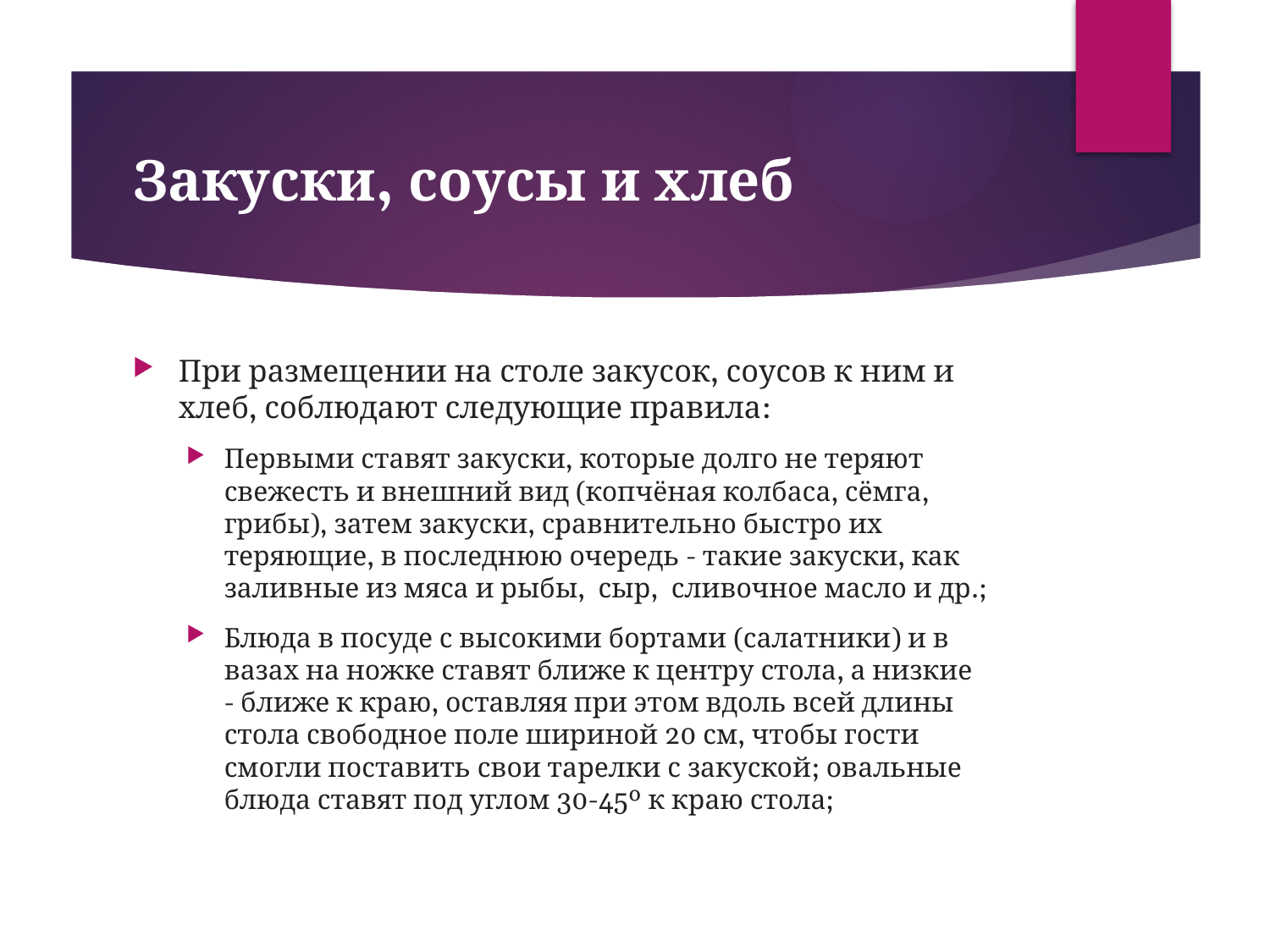

# Закуски, соусы и хлеб
При размещении на столе закусок, соусов к ним и хлеб, соблюдают следующие правила:
Первыми ставят закуски, которые долго не теряют свежесть и внешний вид (копчёная колбаса, сёмга, грибы), затем закуски, сравнительно быстро их теряющие, в последнюю очередь - такие закуски, как заливные из мяса и рыбы,  сыр,  сливочное масло и др.;
Блюда в посуде с высокими бортами (салатники) и в вазах на ножке ставят ближе к центру стола, а низкие - ближе к краю, оставляя при этом вдоль всей длины стола свободное поле шириной 20 см, чтобы гости смогли поставить свои тарелки с закуской; овальные блюда ставят под углом 30-45º к краю стола;